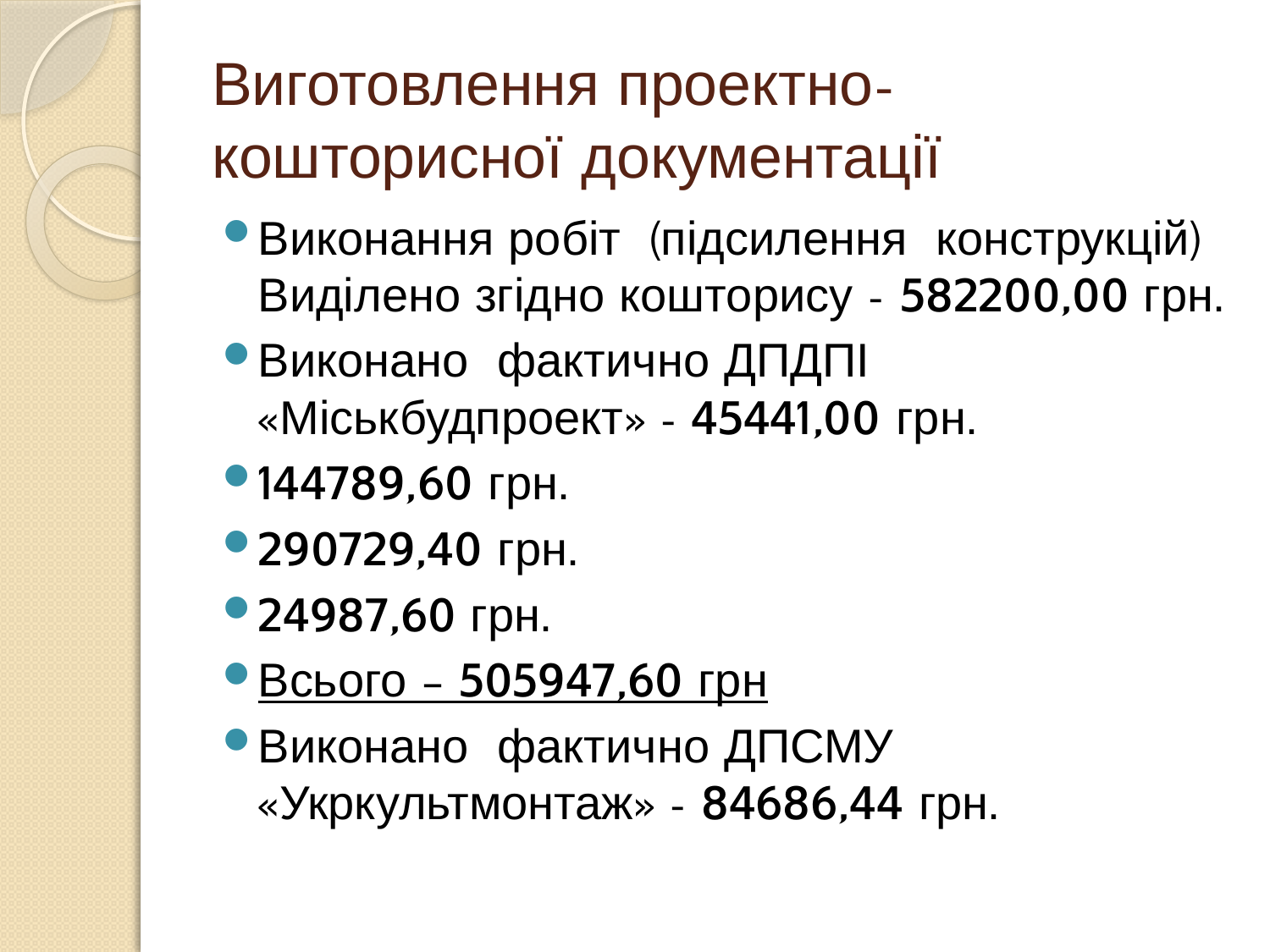

# Виготовлення проектно-кошторисної документації
Виконання робіт  (підсилення  конструкцій) Виділено згідно кошторису - 582200,00 грн.
Виконано  фактично ДПДПІ «Міськбудпроект» - 45441,00 грн.
144789,60 грн.
290729,40 грн.
24987,60 грн.
Всього – 505947,60 грн
Виконано  фактично ДПСМУ «Укркультмонтаж» - 84686,44 грн.